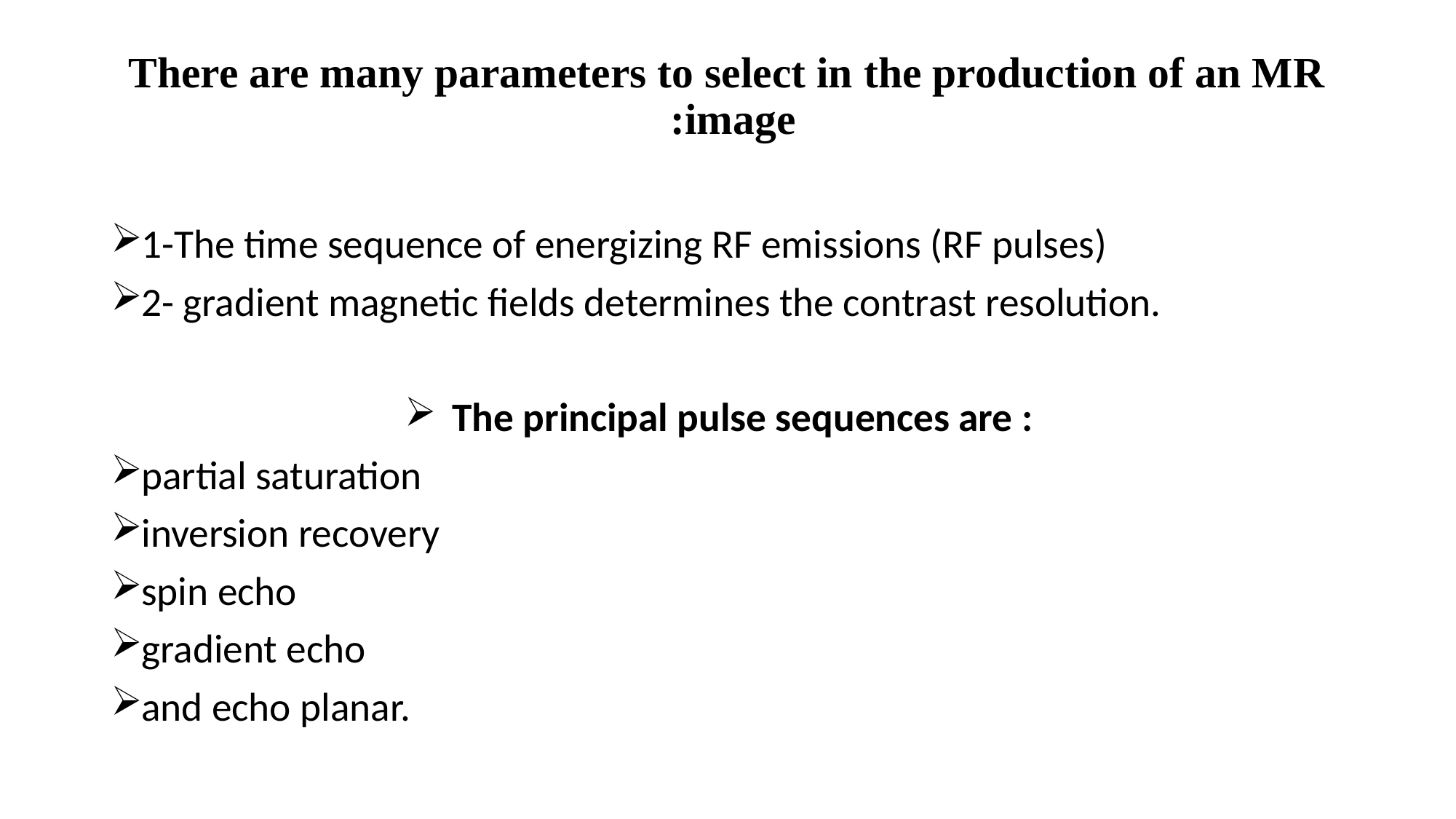

# There are many parameters to select in the production of an MR image:
1-The time sequence of energizing RF emissions (RF pulses)
2- gradient magnetic fields determines the contrast resolution.

The principal pulse sequences are :
partial saturation
inversion recovery
spin echo
gradient echo
and echo planar.